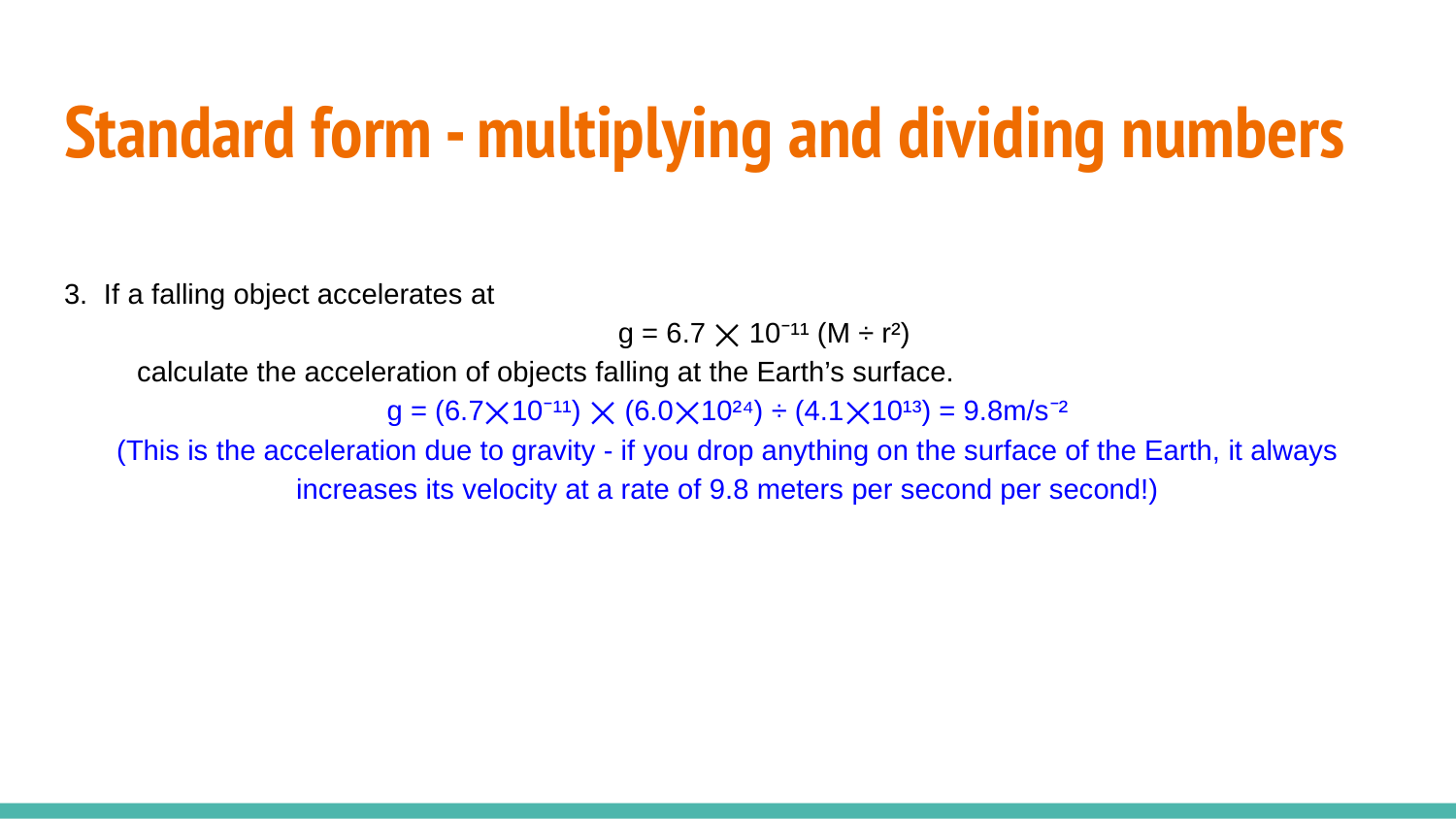

# Standard form - multiplying and dividing numbers

3.  If a falling object accelerates at
g = 6.7 ⨉ 10⁻¹¹ (M ÷ r²)
calculate the acceleration of objects falling at the Earth’s surface.
g = (6.7⨉10⁻¹¹) ⨉ (6.0⨉10²⁴) ÷ (4.1⨉10¹³) = 9.8m/s⁻²
(This is the acceleration due to gravity - if you drop anything on the surface of the Earth, it always increases its velocity at a rate of 9.8 meters per second per second!)